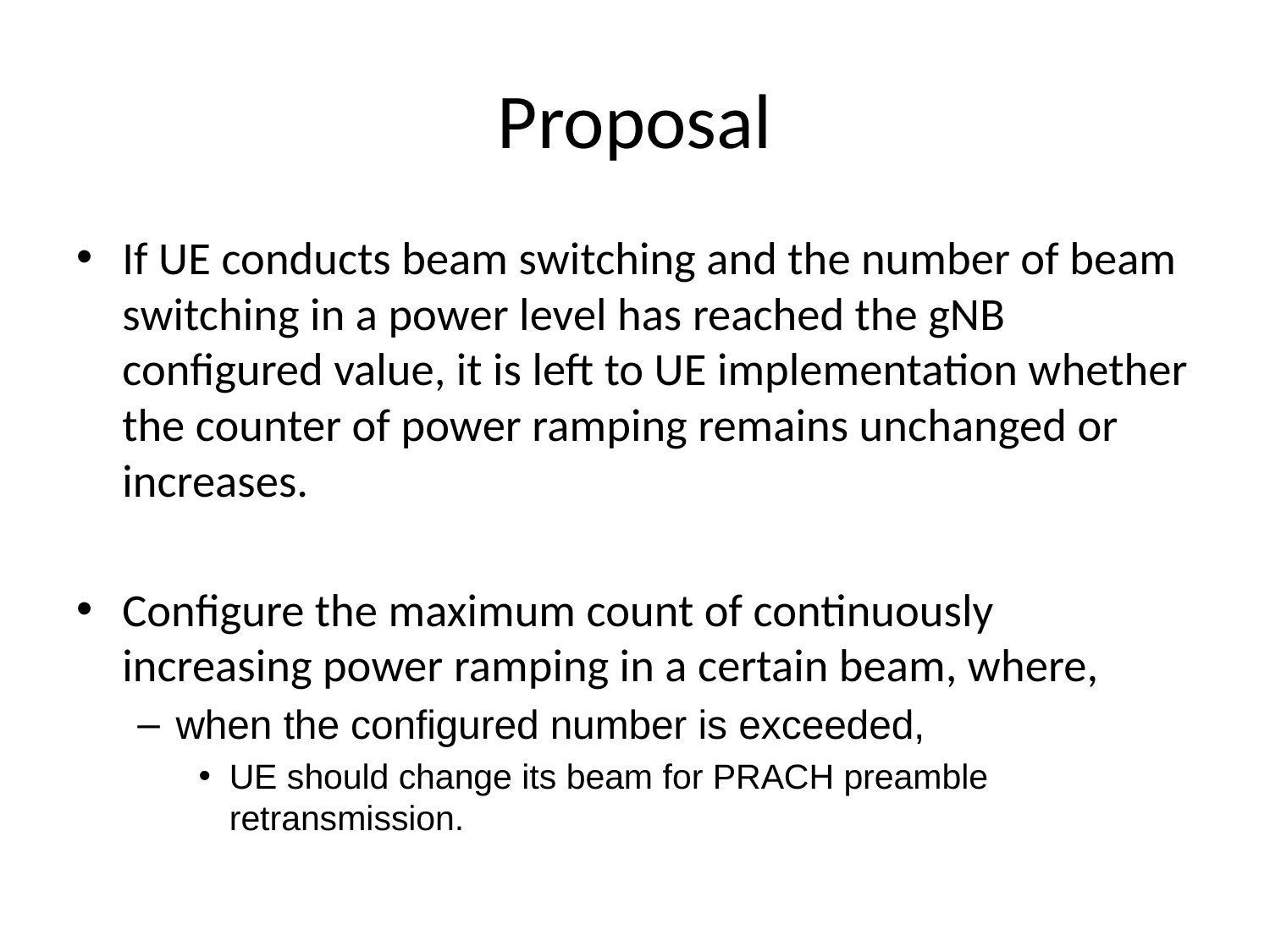

# Proposal
If UE conducts beam switching and the number of beam switching in a power level has reached the gNB configured value, it is left to UE implementation whether the counter of power ramping remains unchanged or increases.

Configure the maximum count of continuously increasing power ramping in a certain beam, where,
when the configured number is exceeded,
UE should change its beam for PRACH preamble retransmission.